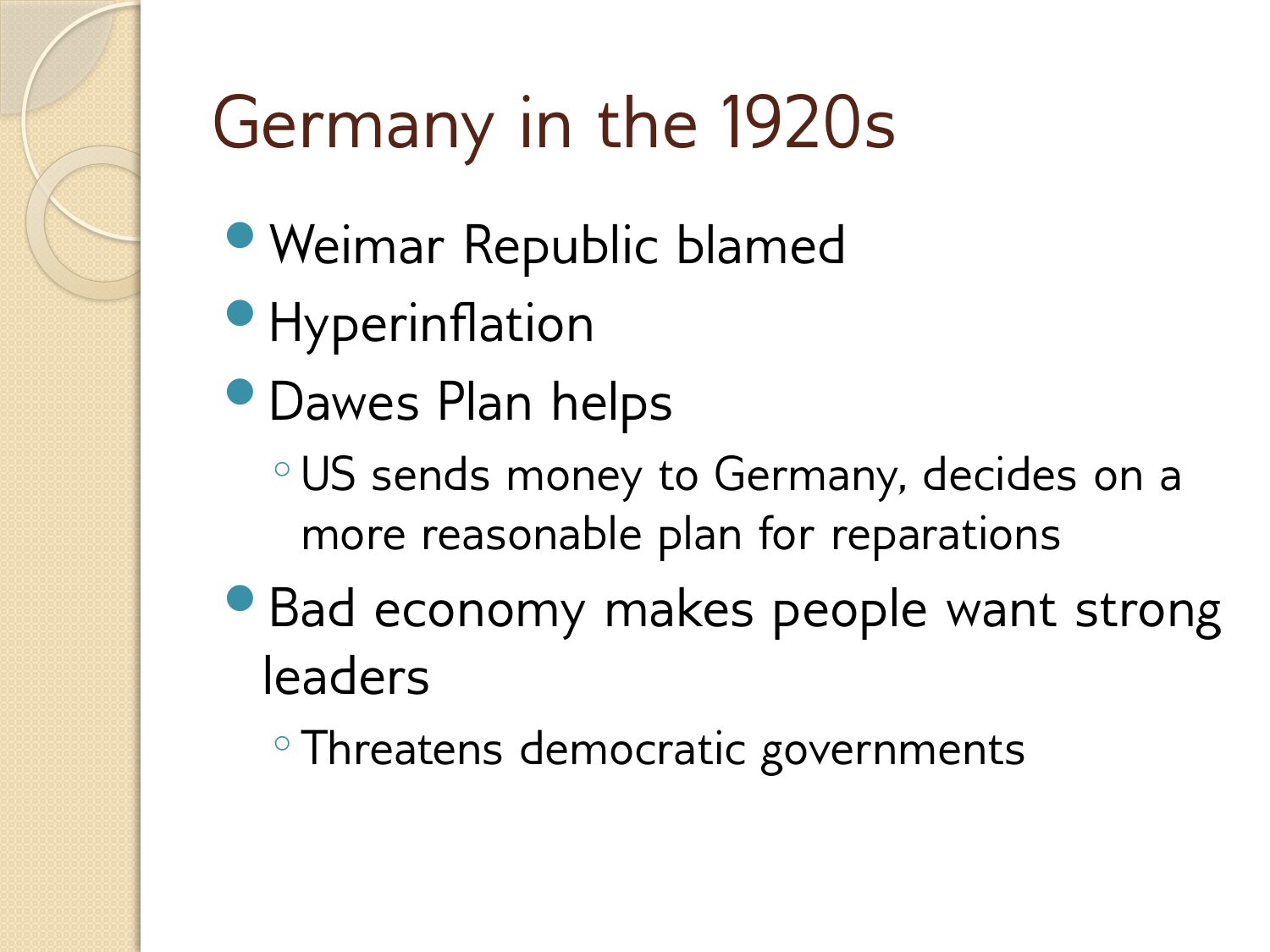

# Germany in the 1920s
Weimar Republic blamed
Hyperinflation
Dawes Plan helps
US sends money to Germany, decides on a more reasonable plan for reparations
Bad economy makes people want strong leaders
Threatens democratic governments